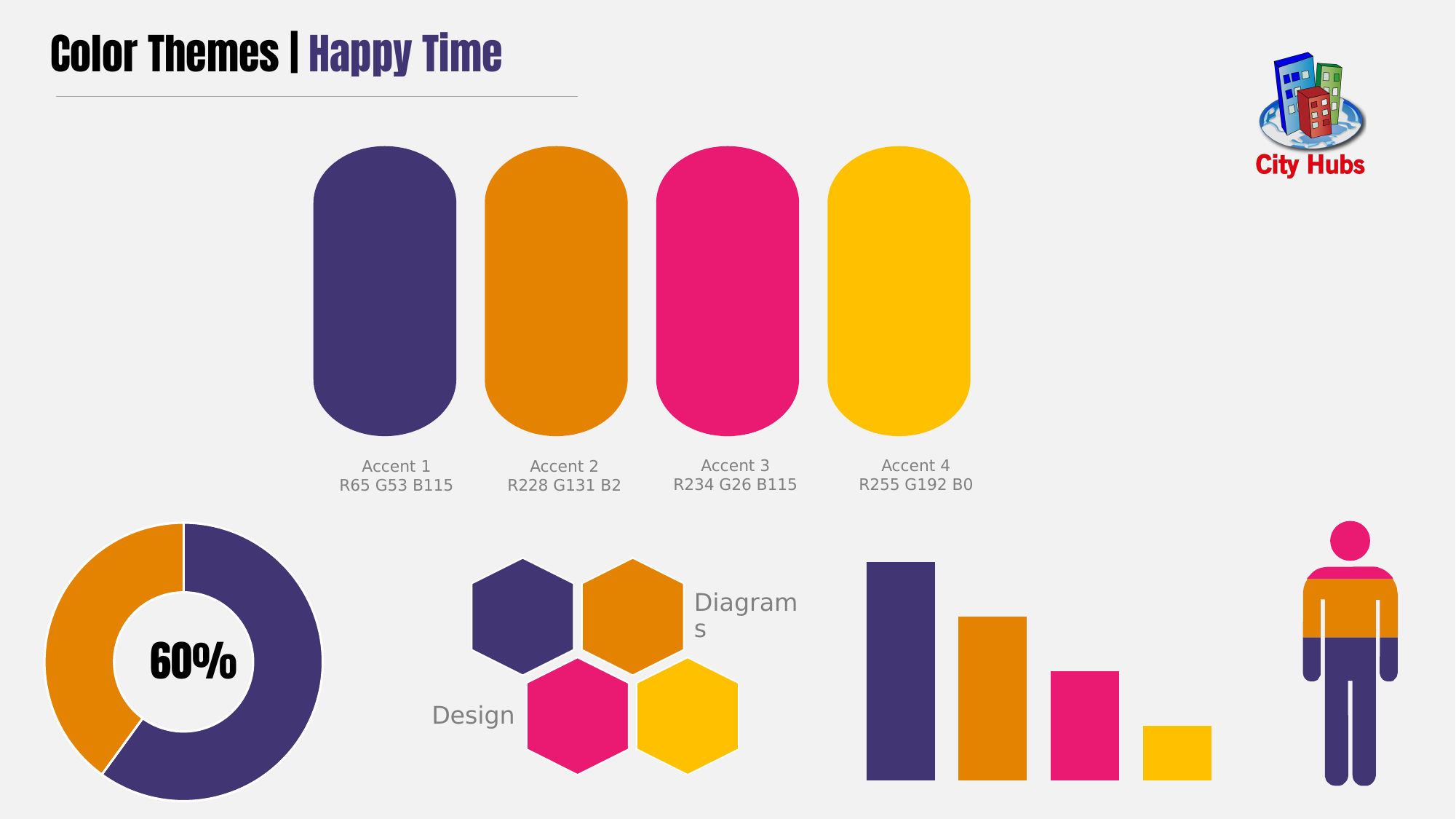

Color Themes | Happy Time

Accent 3
R234 G26 B115
Accent 4
R255 G192 B0

Accent 1
R65 G53 B115
Accent 2
R228 G131 B2

### Chart

| Category | Sales |
|---|---|
| 1st Qtr | 0.6 |
| 2nd Qtr | 0.4 |
60%

Diagrams

Design

### Chart

| Category | Series 1 |
|---|---|
| Category 1 | 80.0 |
| Category 2 | 60.0 |
| Category 3 | 40.0 |
| Category 4 | 20.0 |